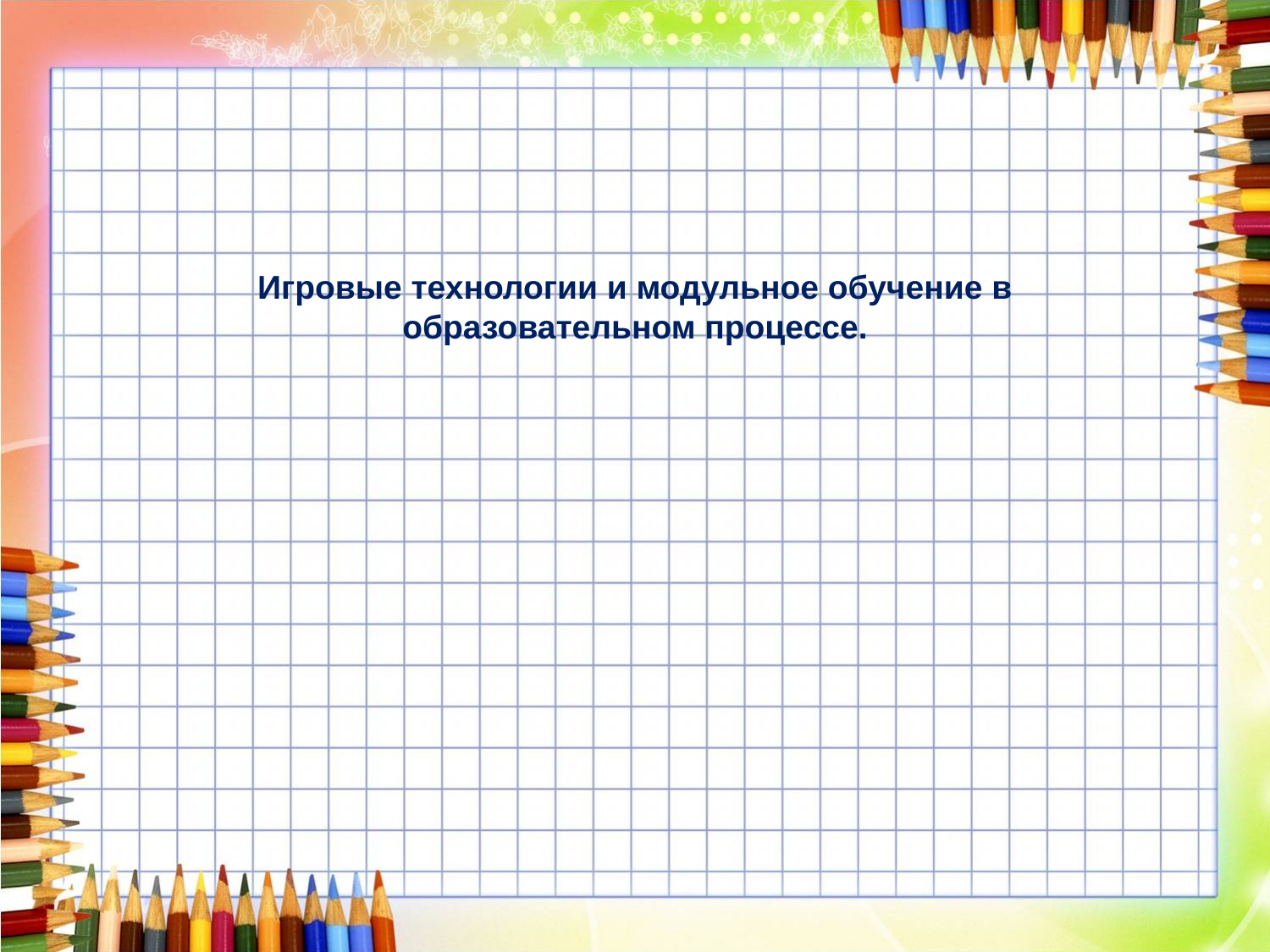

# Игровые технологии и модульное обучение в образовательном процессе.